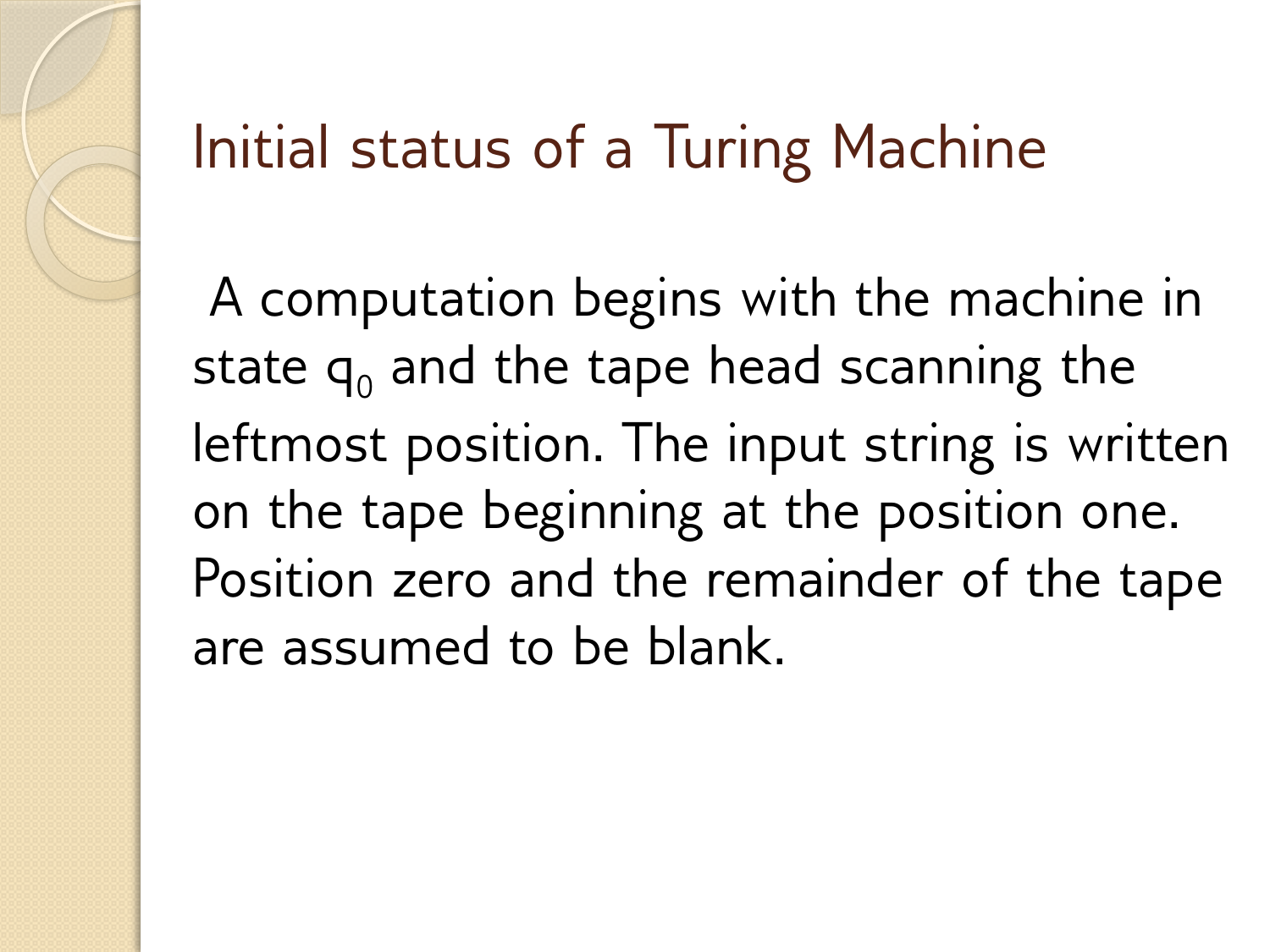

# Initial status of a Turing Machine
      A computation begins with the machine in state q0 and the tape head scanning the leftmost position. The input string is written on the tape beginning at the position one. Position zero and the remainder of the tape are assumed to be blank.